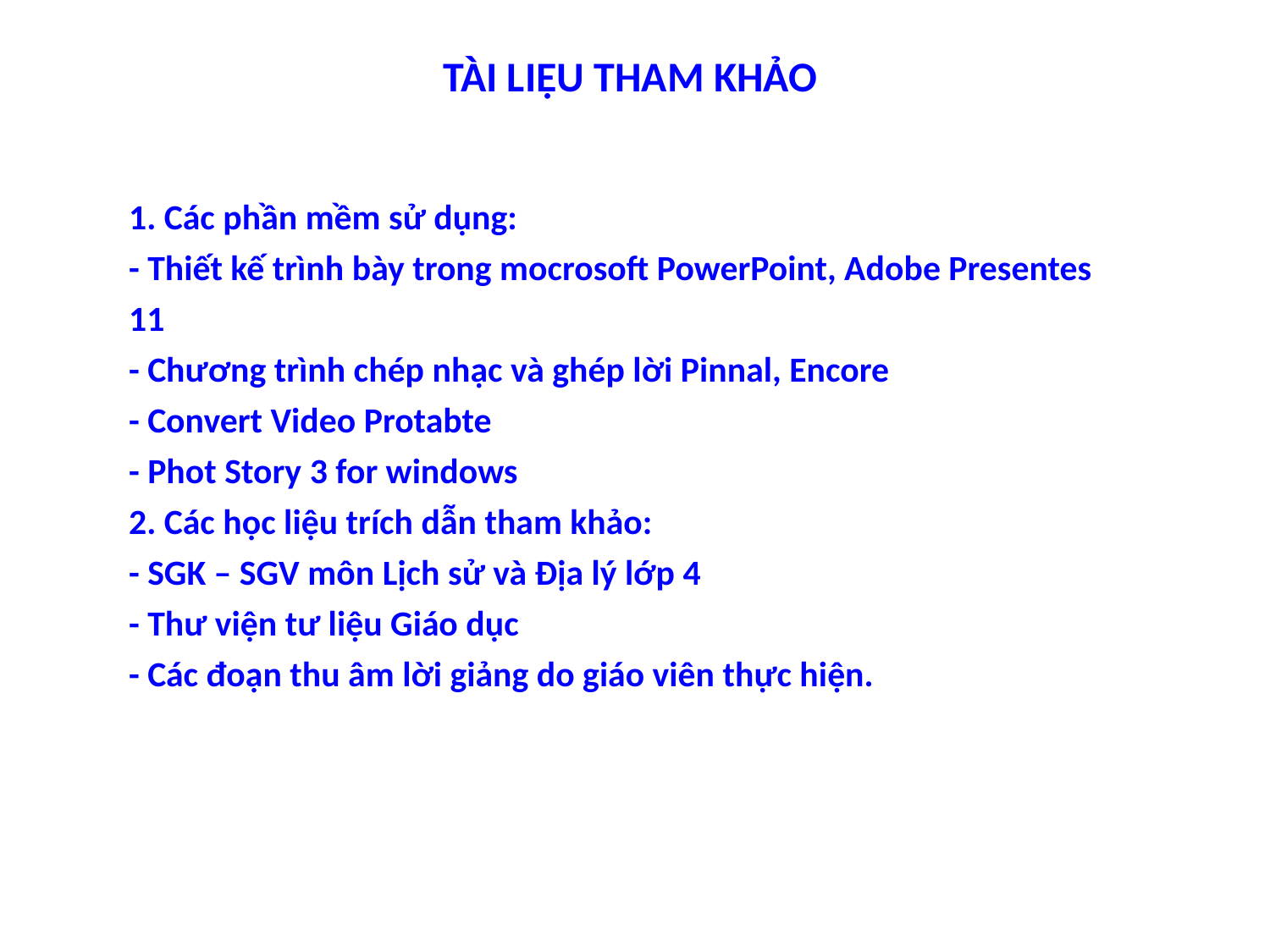

TÀI LIỆU THAM KHẢO
1. Các phần mềm sử dụng:
- Thiết kế trình bày trong mocrosoft PowerPoint, Adobe Presentes 11
- Chương trình chép nhạc và ghép lời Pinnal, Encore
- Convert Video Protabte
- Phot Story 3 for windows
2. Các học liệu trích dẫn tham khảo:
- SGK – SGV môn Lịch sử và Địa lý lớp 4
- Thư viện tư liệu Giáo dục
- Các đoạn thu âm lời giảng do giáo viên thực hiện.